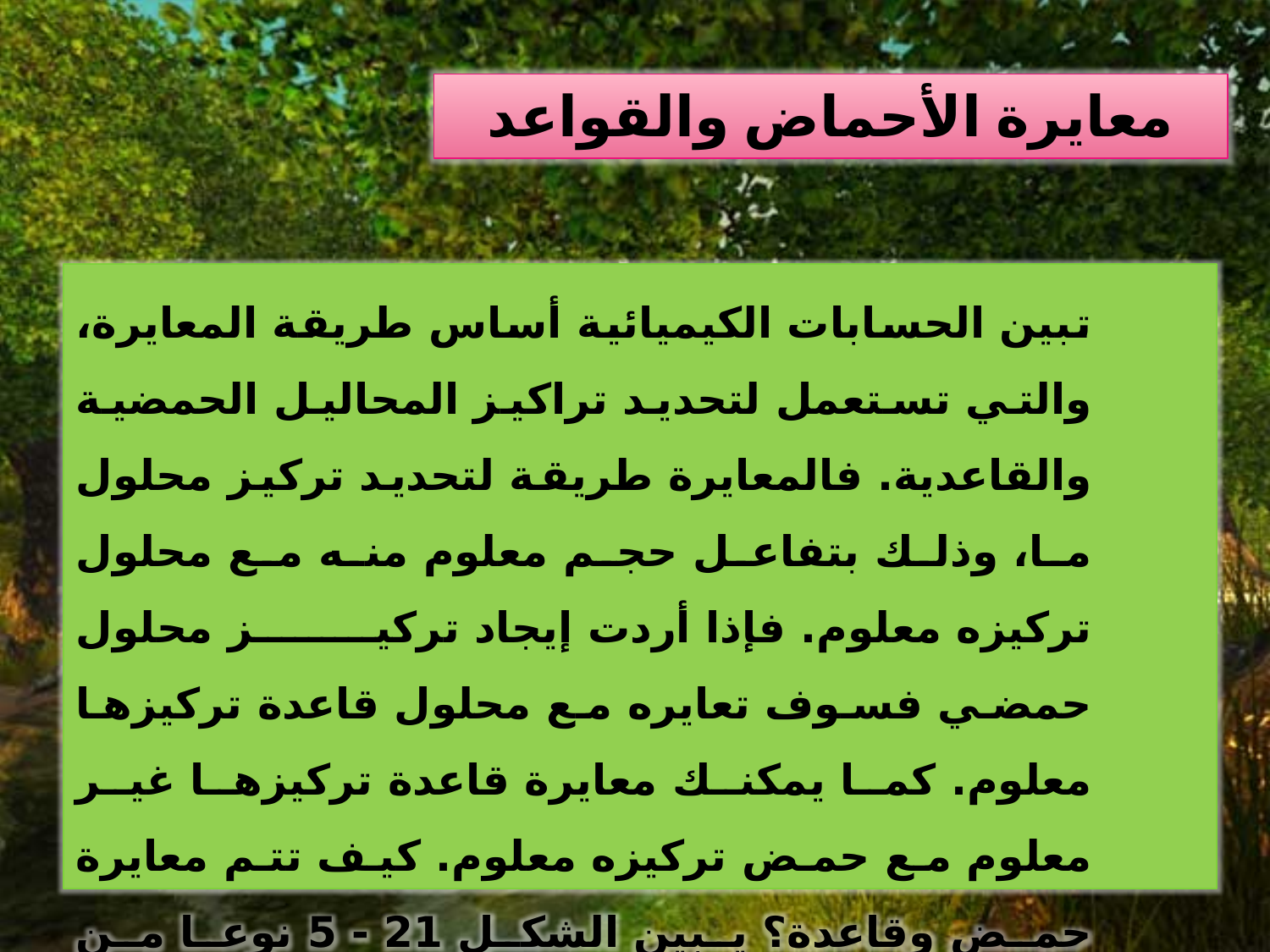

معايرة الأحماض والقواعد
       تبين الحسابات الكيميائية أساس طريقة المعايرة، والتي تستعمل لتحديد تراكيز المحاليل الحمضية والقاعدية. فالمعايرة طريقة لتحديد تركيز محلول ما، وذلك بتفاعل حجم معلوم منه مع محلول تركيزه معلوم. فإذا أردت إيجاد تركيز محلول حمضي فسوف تعايره مع محلول قاعدة تركيزها معلوم. كما يمكنك معايرة قاعدة تركيزها غير معلوم مع حمض تركيزه معلوم. كيف تتم معايرة حمض وقاعدة؟ يبين الشكل 21 - 5 نوعا من المعدات المستخدمة في عملية المعايرة. ويستعمل في هذه الطريقة مقياس pH  لمراقبة التغير في قيم pH  في أثناء سير عملية المعايرة.